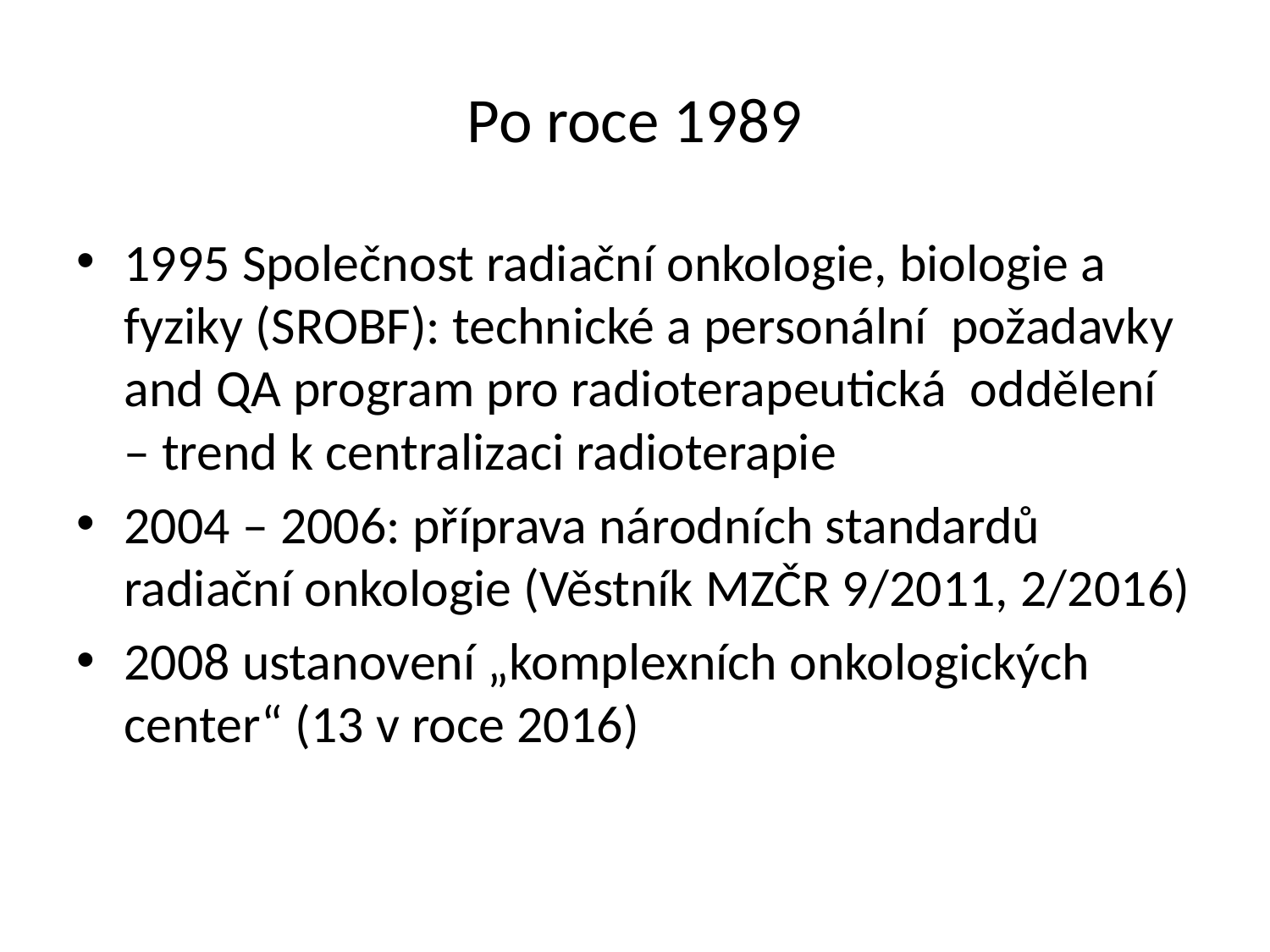

# Po roce 1989
1995 Společnost radiační onkologie, biologie a fyziky (SROBF): technické a personální  požadavky and QA program pro radioterapeutická  oddělení – trend k centralizaci radioterapie
2004 – 2006: příprava národních standardů radiační onkologie (Věstník MZČR 9/2011, 2/2016)
2008 ustanovení „komplexních onkologických center“ (13 v roce 2016)